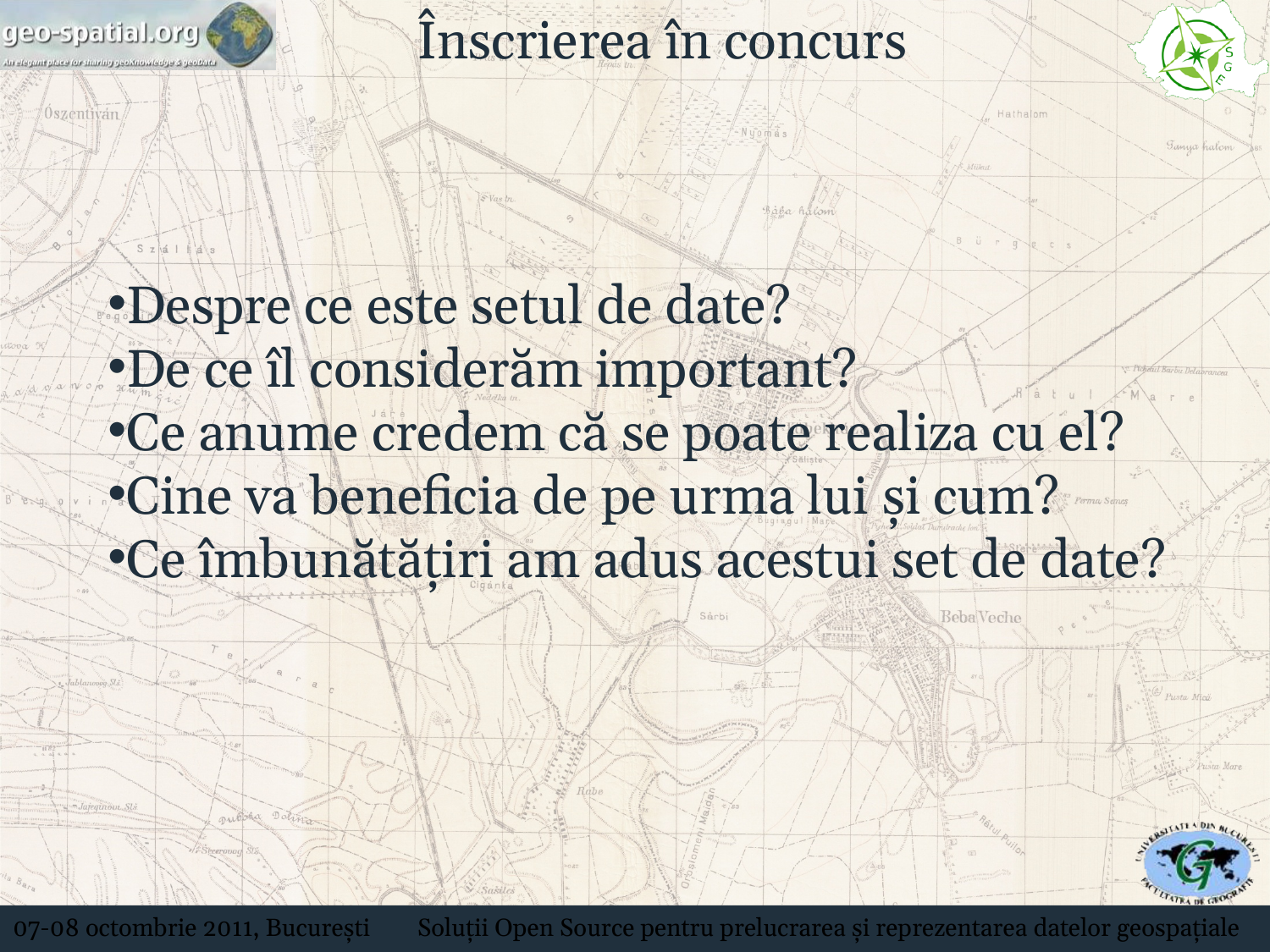

Înscrierea în concurs
Despre ce este setul de date?
De ce îl considerăm important?
Ce anume credem că se poate realiza cu el?
Cine va beneficia de pe urma lui și cum?
Ce îmbunătățiri am adus acestui set de date?

07-08 octombrie 2011, Bucureşti        Soluţii Open Source pentru prelucrarea şi reprezentarea datelor geospaţiale